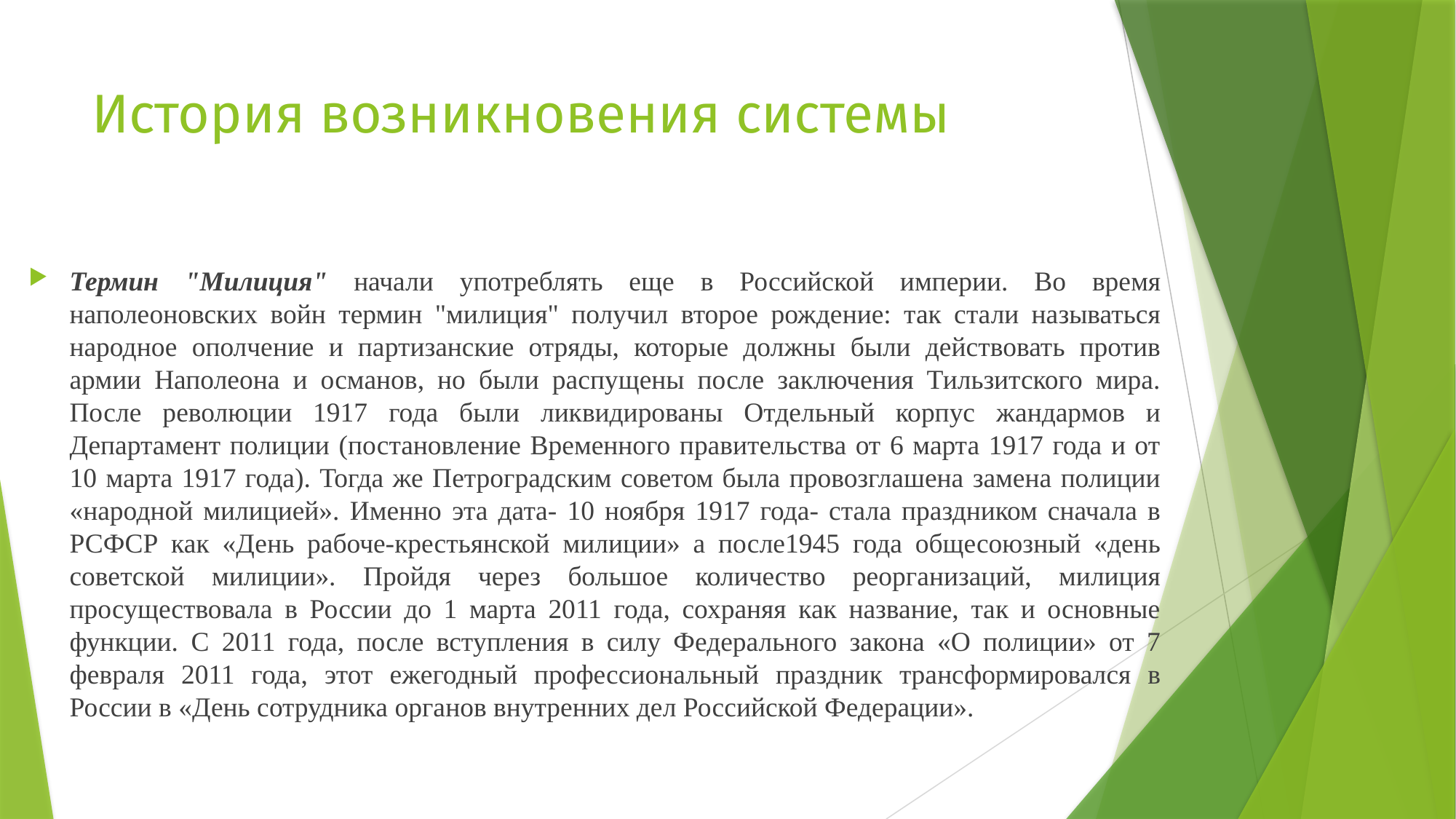

# История возникновения системы
Термин "Милиция" начали употреблять еще в Российской империи. Во время наполеоновских войн термин "милиция" получил второе рождение: так стали называться народное ополчение и партизанские отряды, которые должны были действовать против армии Наполеона и османов, но были распущены после заключения Тильзитского мира. После революции 1917 года были ликвидированы Отдельный корпус жандармов и Департамент полиции (постановление Временного правительства от 6 марта 1917 года и от 10 марта 1917 года). Тогда же Петроградским советом была провозглашена замена полиции «народной милицией». Именно эта дата- 10 ноября 1917 года- стала праздником сначала в РСФСР как «День рабоче-крестьянской милиции» а после1945 года общесоюзный «день советской милиции». Пройдя через большое количество реорганизаций, милиция просуществовала в России до 1 марта 2011 года, сохраняя как название, так и основные функции. С 2011 года, после вступления в силу Федерального закона «О полиции» от 7 февраля 2011 года, этот ежегодный профессиональный праздник трансформировался в России в «День сотрудника органов внутренних дел Российской Федерации».